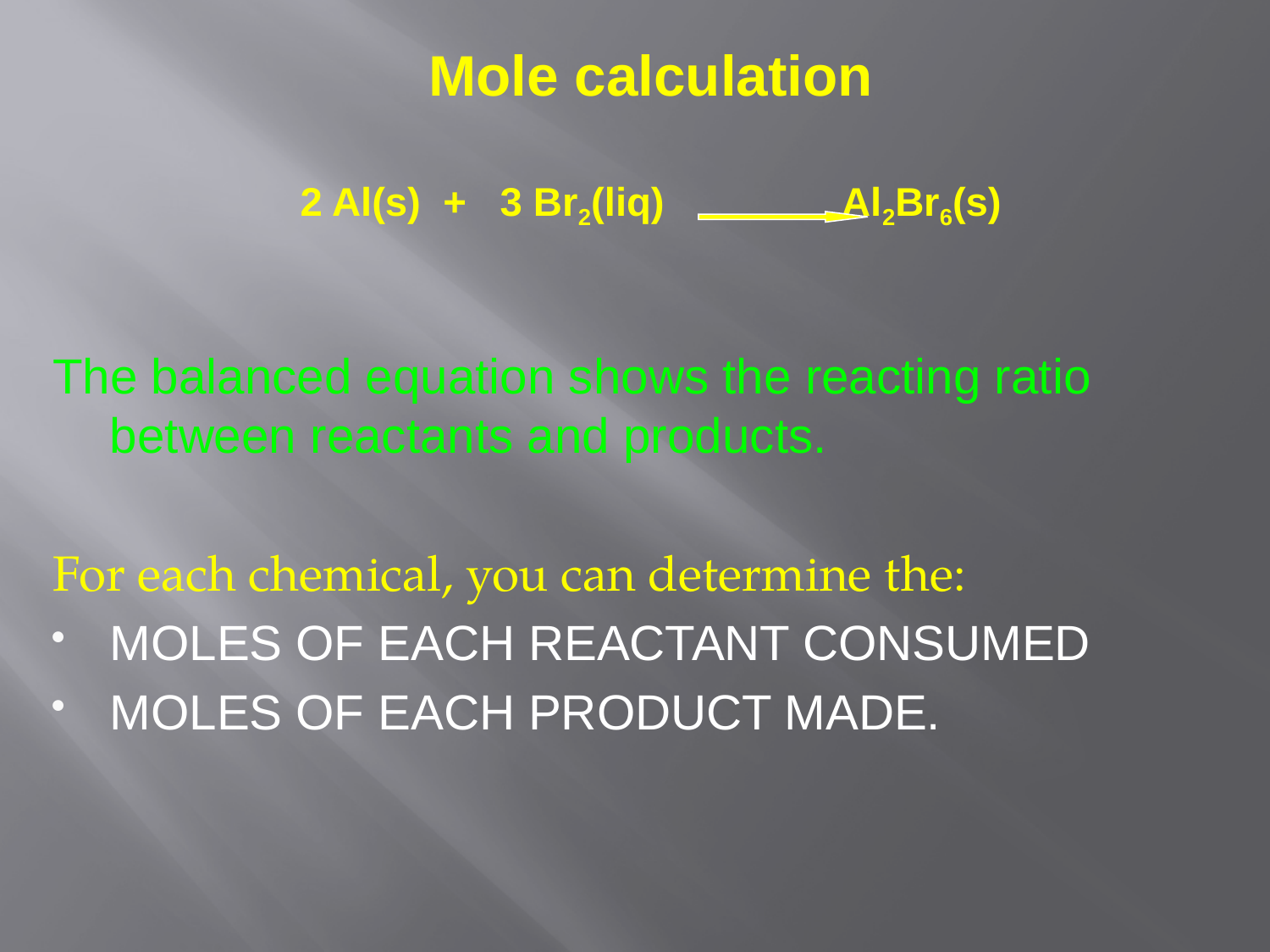

# Mole calculation 2 Al(s)  +   3 Br2(liq)                Al2Br6(s)

The balanced equation shows the reacting ratio between reactants and products.

For each chemical, you can determine the:
MOLES OF EACH REACTANT CONSUMED
MOLES OF EACH PRODUCT MADE.